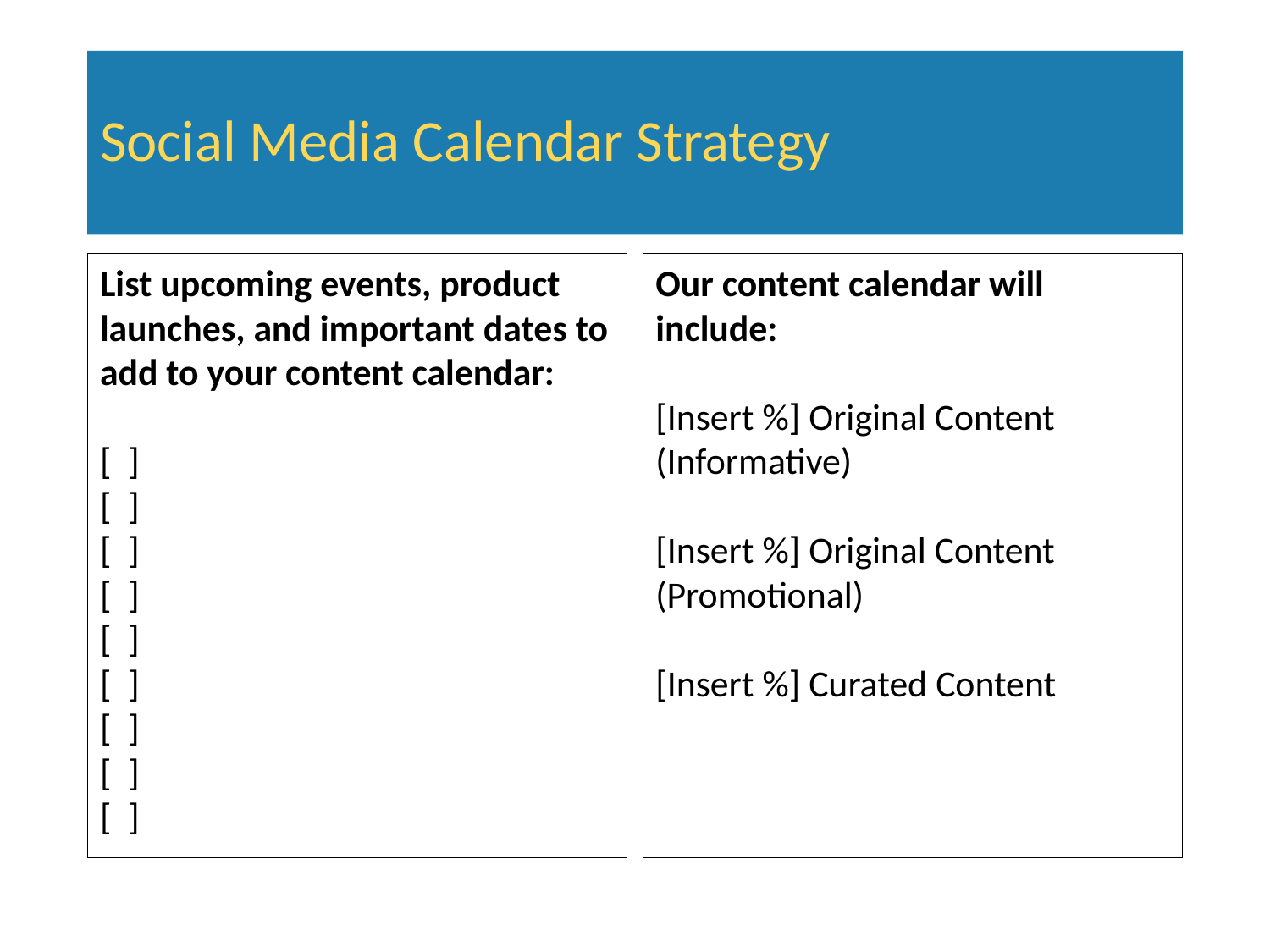

# Social Media Calendar Strategy
List upcoming events, product launches, and important dates to add to your content calendar:

[  ]
[  ]
[  ]
[  ]
[  ]
[  ]
[  ]
[  ]
[  ]

Our content calendar will include:

[Insert %] Original Content (Informative)

[Insert %] Original Content (Promotional)

[Insert %] Curated Content